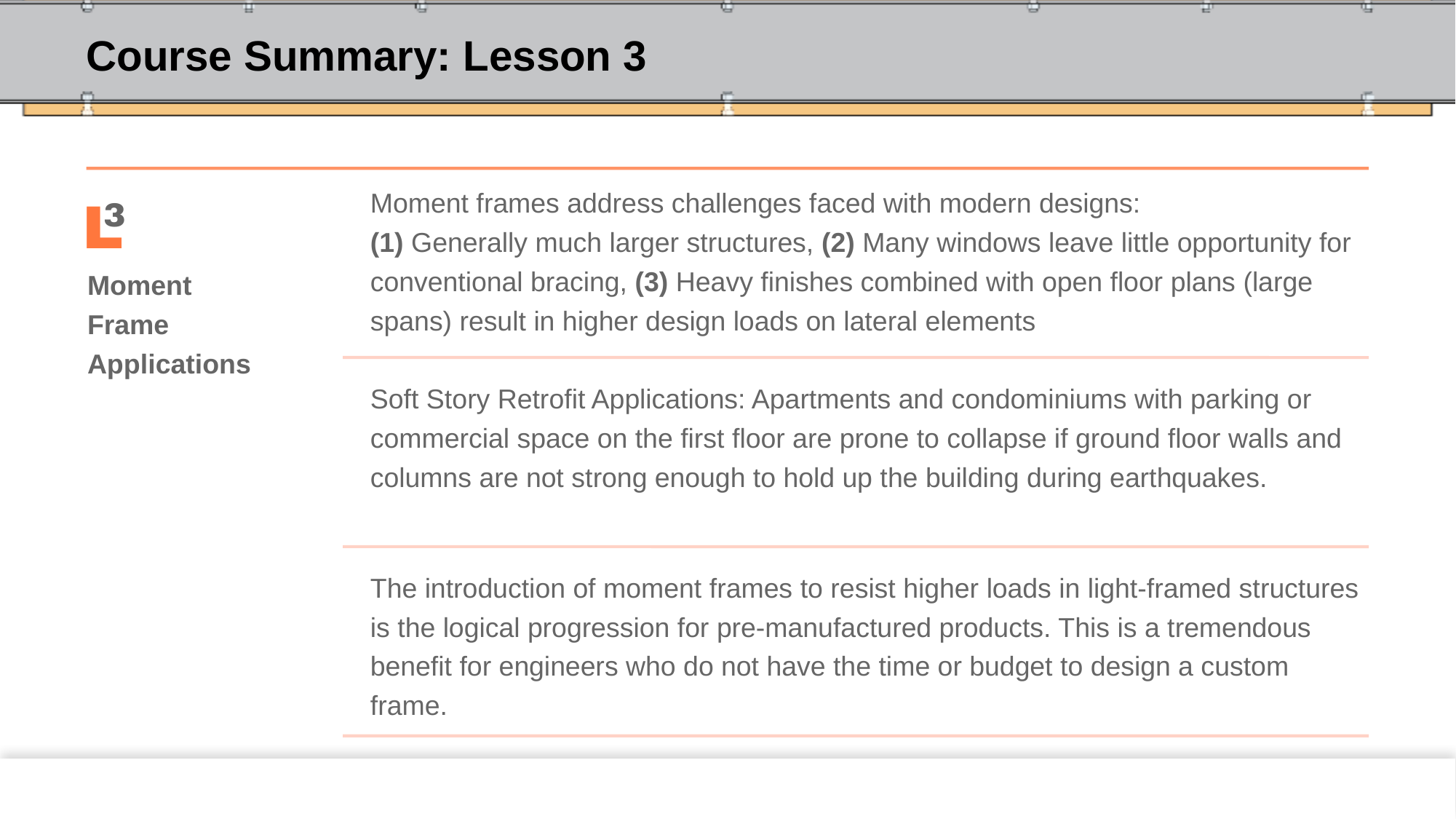

# Course Summary: Lesson 3

Moment frames address challenges faced with modern designs:
(1) Generally much larger structures, (2) Many windows leave little opportunity for conventional bracing, (3) Heavy finishes combined with open floor plans (large spans) result in higher design loads on lateral elements
Soft Story Retrofit Applications: Apartments and condominiums with parking or commercial space on the first floor are prone to collapse if ground floor walls and columns are not strong enough to hold up the building during earthquakes.
The introduction of moment frames to resist higher loads in light-framed structures is the logical progression for pre-manufactured products. This is a tremendous benefit for engineers who do not have the time or budget to design a custom frame.
L
3
Moment Frame Applications